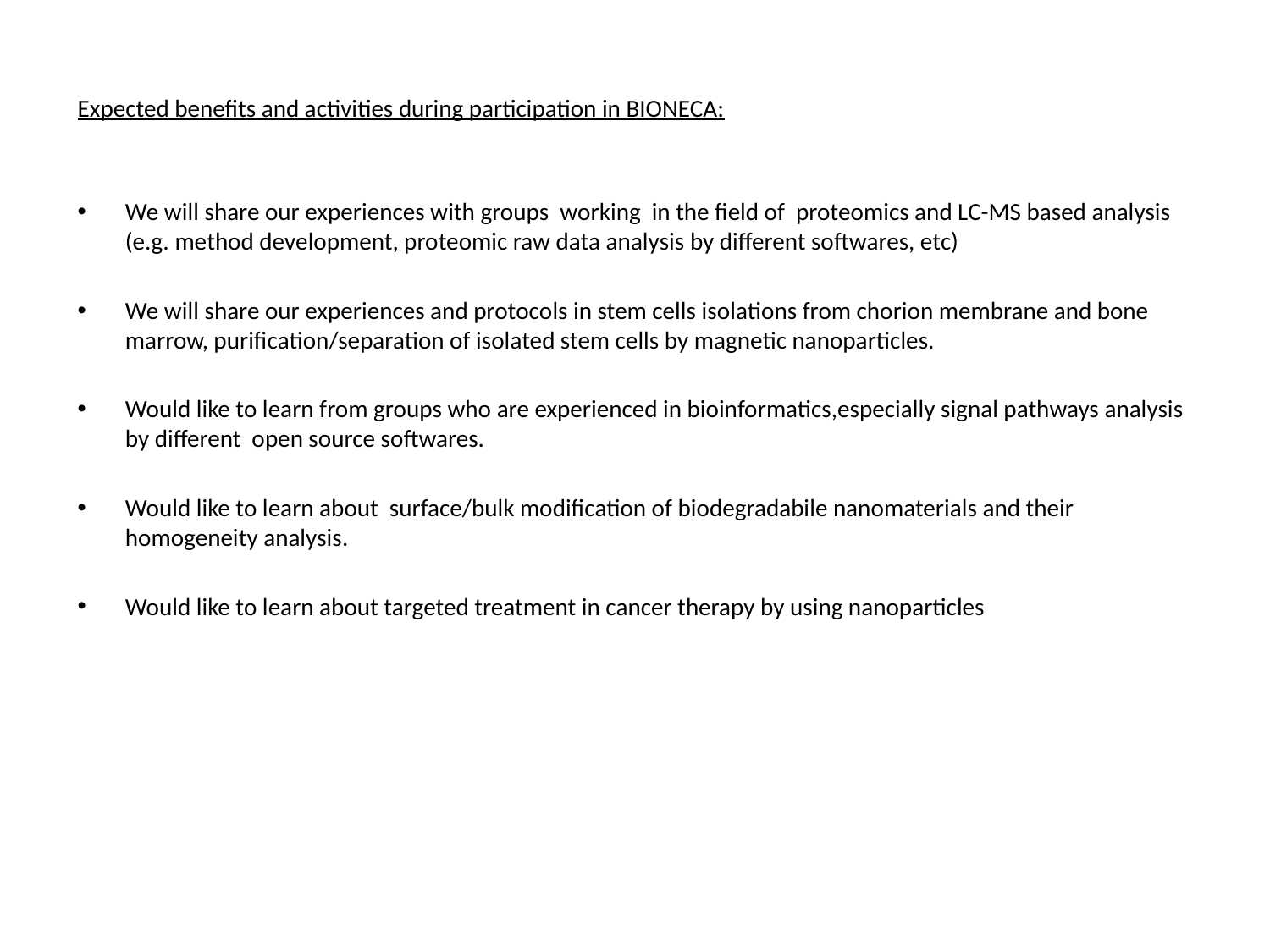

Expected benefits and activities during participation in BIONECA:

We will share our experiences with groups  working  in the field of  proteomics and LC-MS based analysis (e.g. method development, proteomic raw data analysis by different softwares, etc)

We will share our experiences and protocols in stem cells isolations from chorion membrane and bone marrow, purification/separation of isolated stem cells by magnetic nanoparticles.

Would like to learn from groups who are experienced in bioinformatics,especially signal pathways analysis by different  open source softwares.

Would like to learn about  surface/bulk modification of biodegradabile nanomaterials and their homogeneity analysis.

Would like to learn about targeted treatment in cancer therapy by using nanoparticles